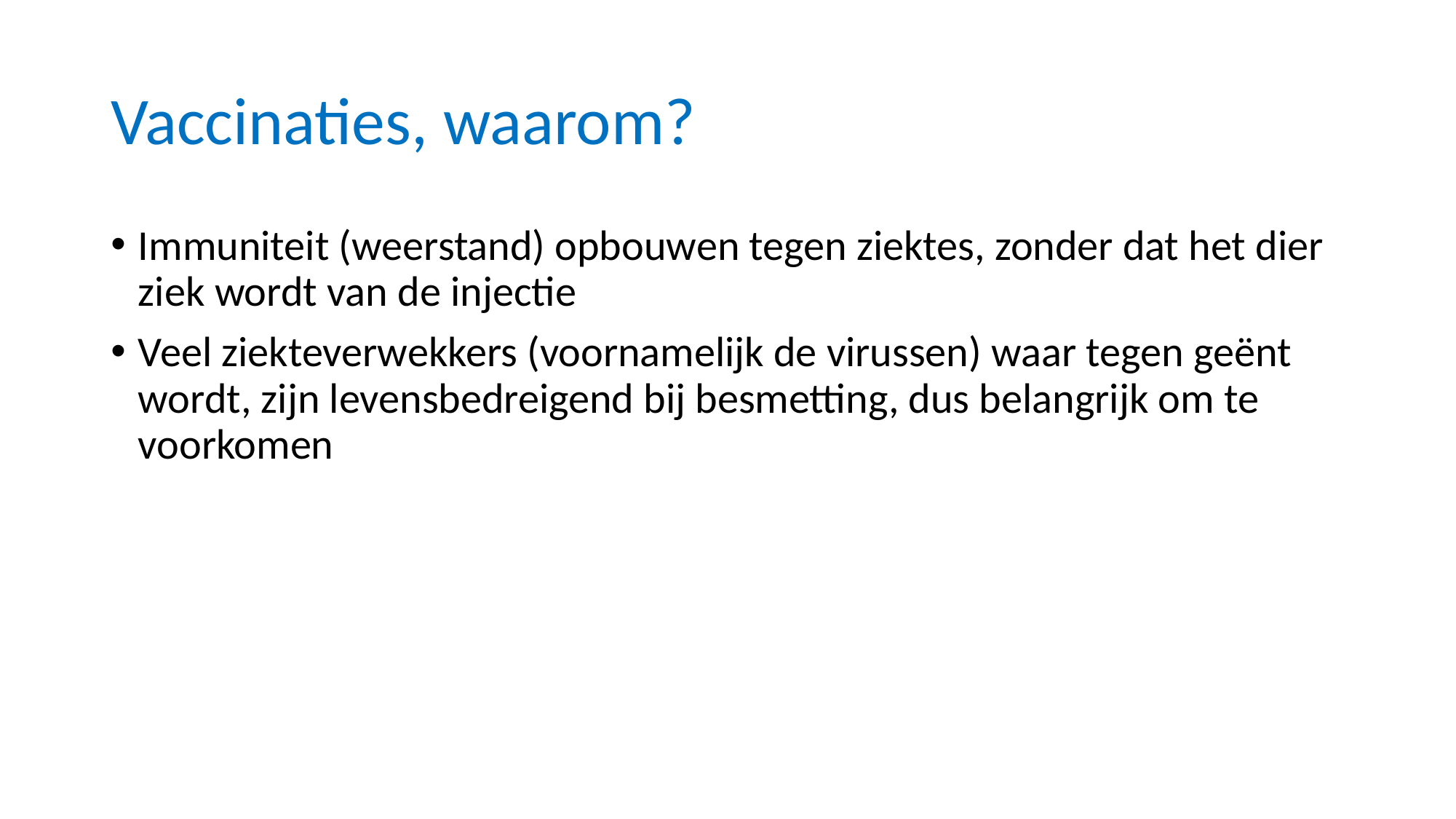

# Vaccinaties, waarom?
Immuniteit (weerstand) opbouwen tegen ziektes, zonder dat het dier ziek wordt van de injectie
Veel ziekteverwekkers (voornamelijk de virussen) waar tegen geënt wordt, zijn levensbedreigend bij besmetting, dus belangrijk om te voorkomen